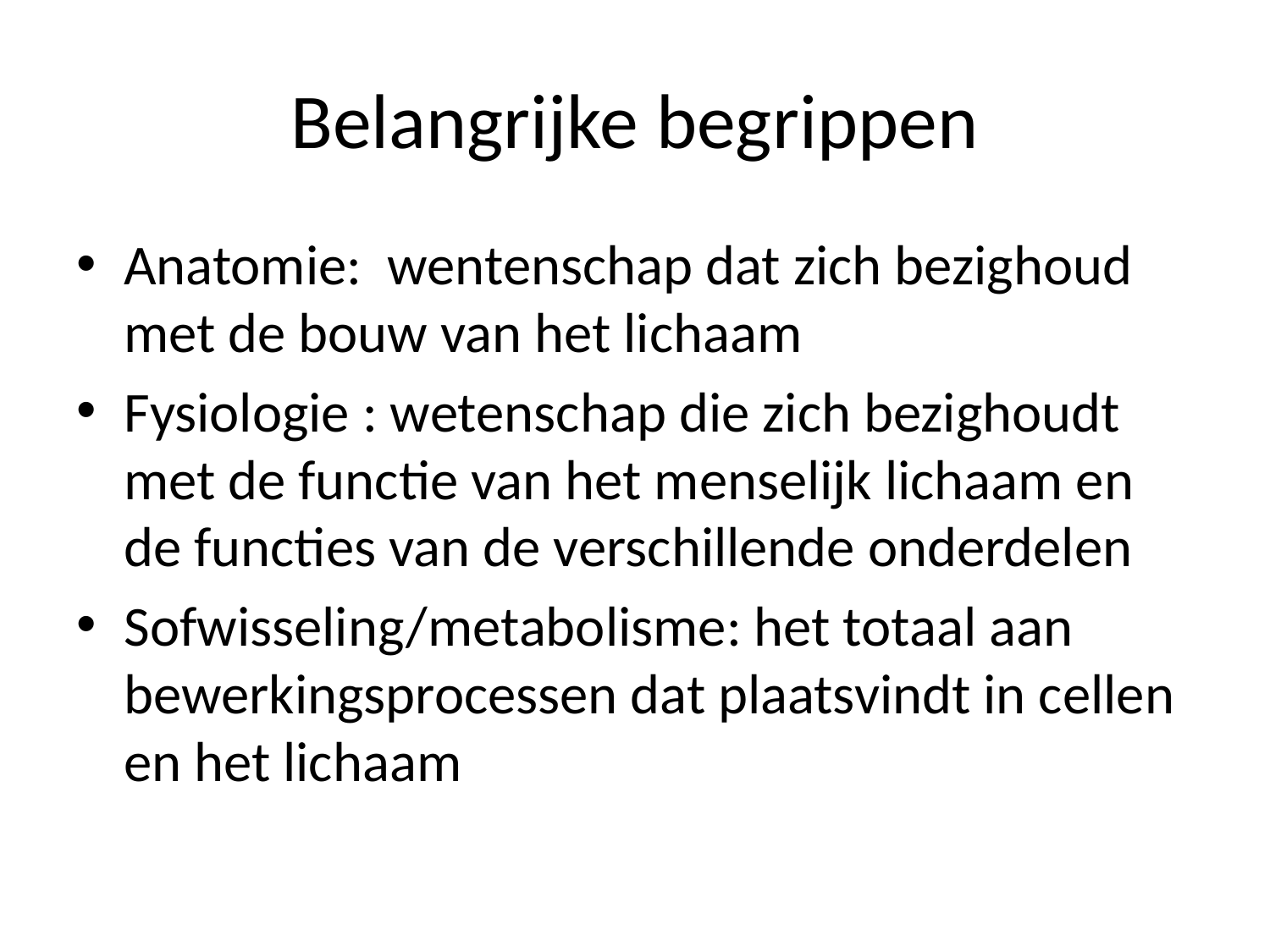

# Belangrijke begrippen
Anatomie:  wentenschap dat zich bezighoud met de bouw van het lichaam
Fysiologie : wetenschap die zich bezighoudt met de functie van het menselijk lichaam en de functies van de verschillende onderdelen
Sofwisseling/metabolisme: het totaal aan bewerkingsprocessen dat plaatsvindt in cellen en het lichaam